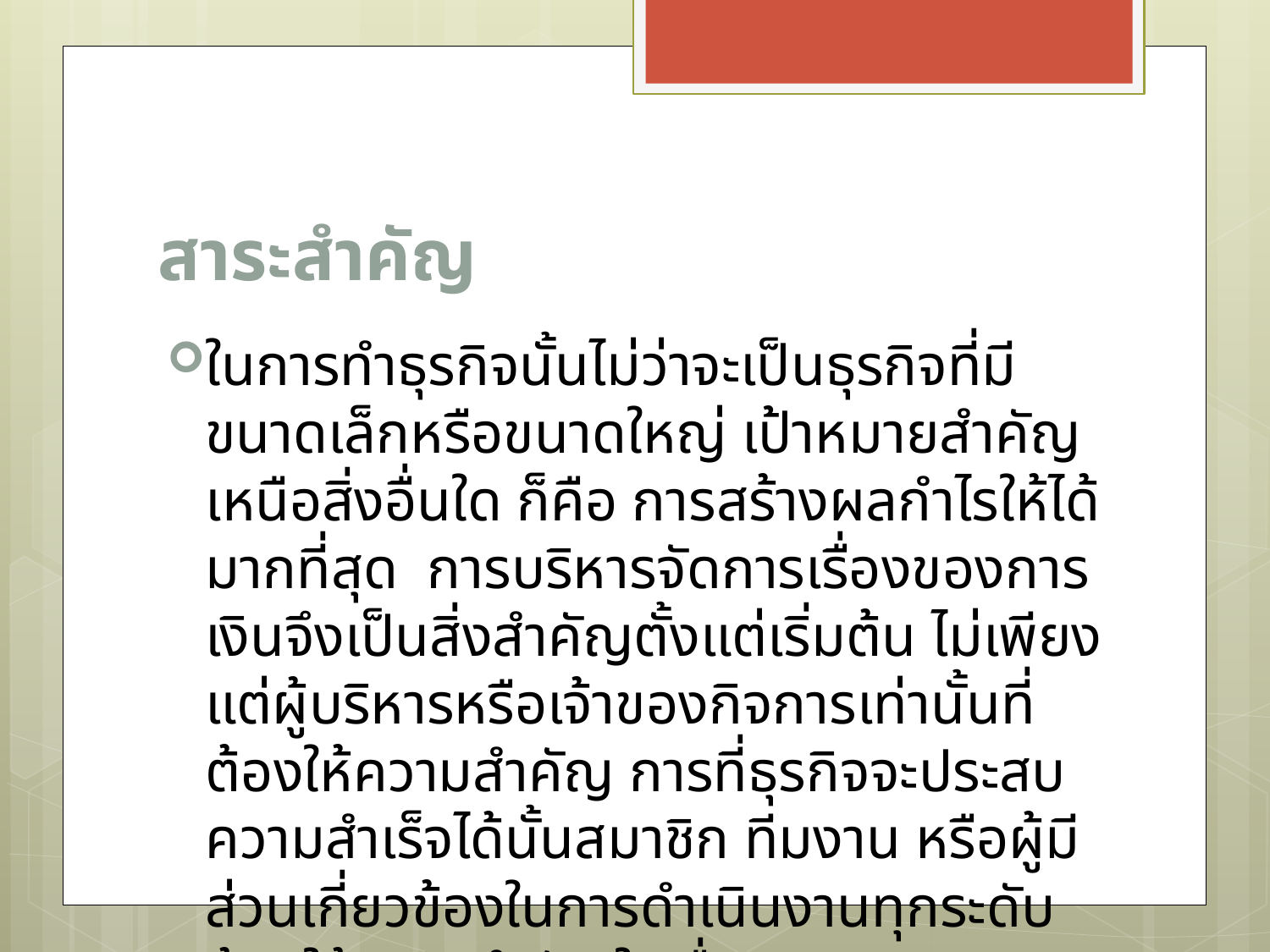

# สาระสำคัญ
ในการทำธุรกิจนั้นไม่ว่าจะเป็นธุรกิจที่มีขนาดเล็กหรือขนาดใหญ่ เป้าหมายสำคัญเหนือสิ่งอื่นใด ก็คือ การสร้างผลกำไรให้ได้มากที่สุด  การบริหารจัดการเรื่องของการเงินจึงเป็นสิ่งสำคัญตั้งแต่เริ่มต้น ไม่เพียงแต่ผู้บริหารหรือเจ้าของกิจการเท่านั้นที่ต้องให้ความสำคัญ การที่ธุรกิจจะประสบความสำเร็จได้นั้นสมาชิก ทีมงาน หรือผู้มีส่วนเกี่ยวข้องในการดำเนินงานทุกระดับ ต้องให้ความสำคัญในเรื่องการบริหารจัดการด้านการเงินด้วยเช่นกัน